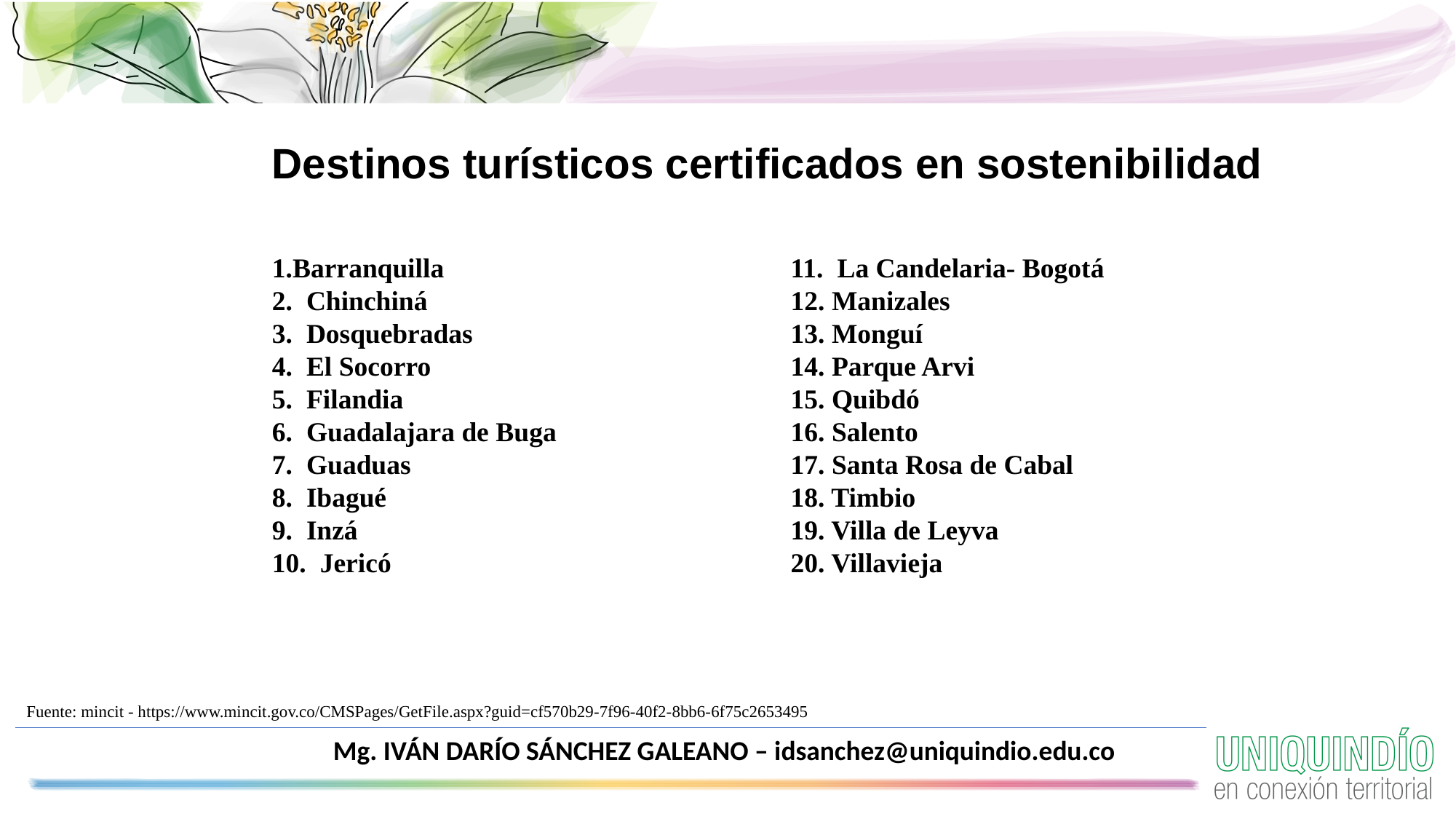

Destinos turísticos certificados en sostenibilidad

Barranquilla
  Chinchiná
  Dosquebradas
  El Socorro
  Filandia
  Guadalajara de Buga
  Guaduas
  Ibagué
  Inzá
  Jericó
11.  La Candelaria- Bogotá
12. Manizales
13. Monguí
14. Parque Arvi
15. Quibdó
16. Salento
17. Santa Rosa de Cabal
18. Timbio
19. Villa de Leyva
20. Villavieja
Fuente: mincit - https://www.mincit.gov.co/CMSPages/GetFile.aspx?guid=cf570b29-7f96-40f2-8bb6-6f75c2653495
Mg. IVÁN DARÍO SÁNCHEZ GALEANO – idsanchez@uniquindio.edu.co